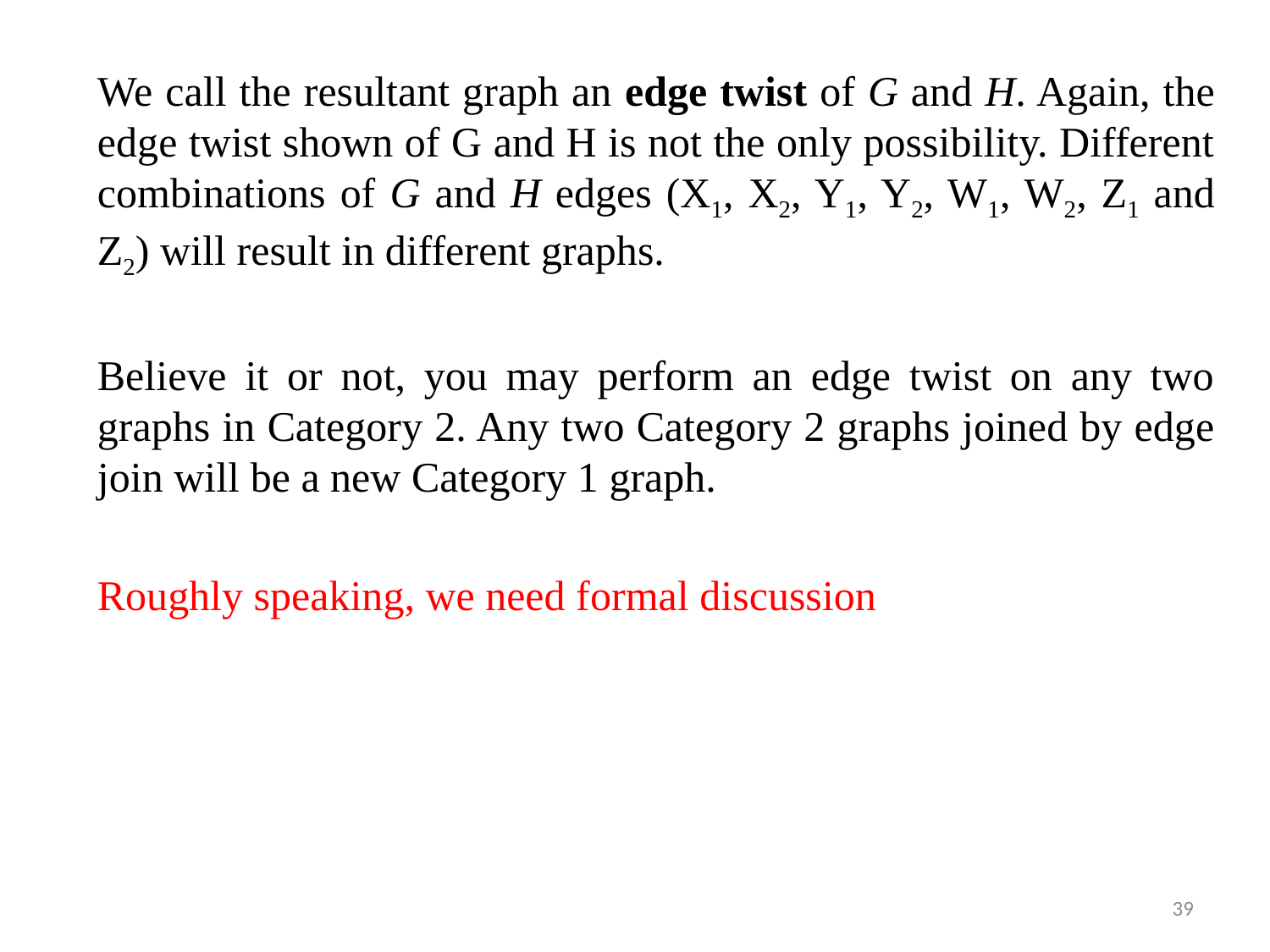

We call the resultant graph an edge twist of G and H. Again, the edge twist shown of G and H is not the only possibility. Different combinations of G and H edges (X1, X2, Y1, Y2, W1, W2, Z1 and Z2) will result in different graphs.

Believe it or not, you may perform an edge twist on any two graphs in Category 2. Any two Category 2 graphs joined by edge join will be a new Category 1 graph.

Roughly speaking, we need formal discussion

39